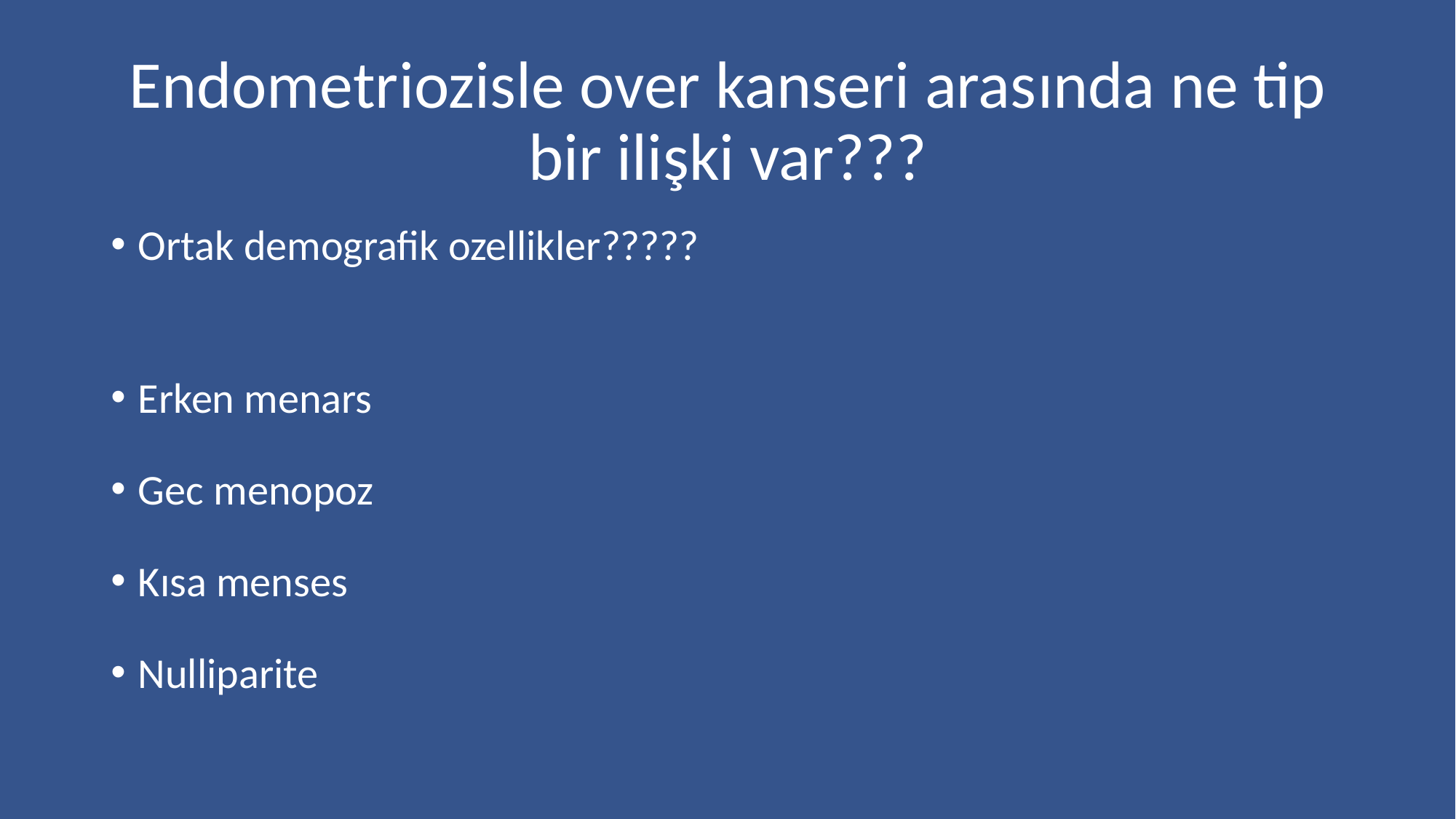

# Endometriozisle over kanseri arasında ne tip bir ilişki var???
Ortak demografik ozellikler?????

Erken menars
Gec menopoz
Kısa menses
Nulliparite